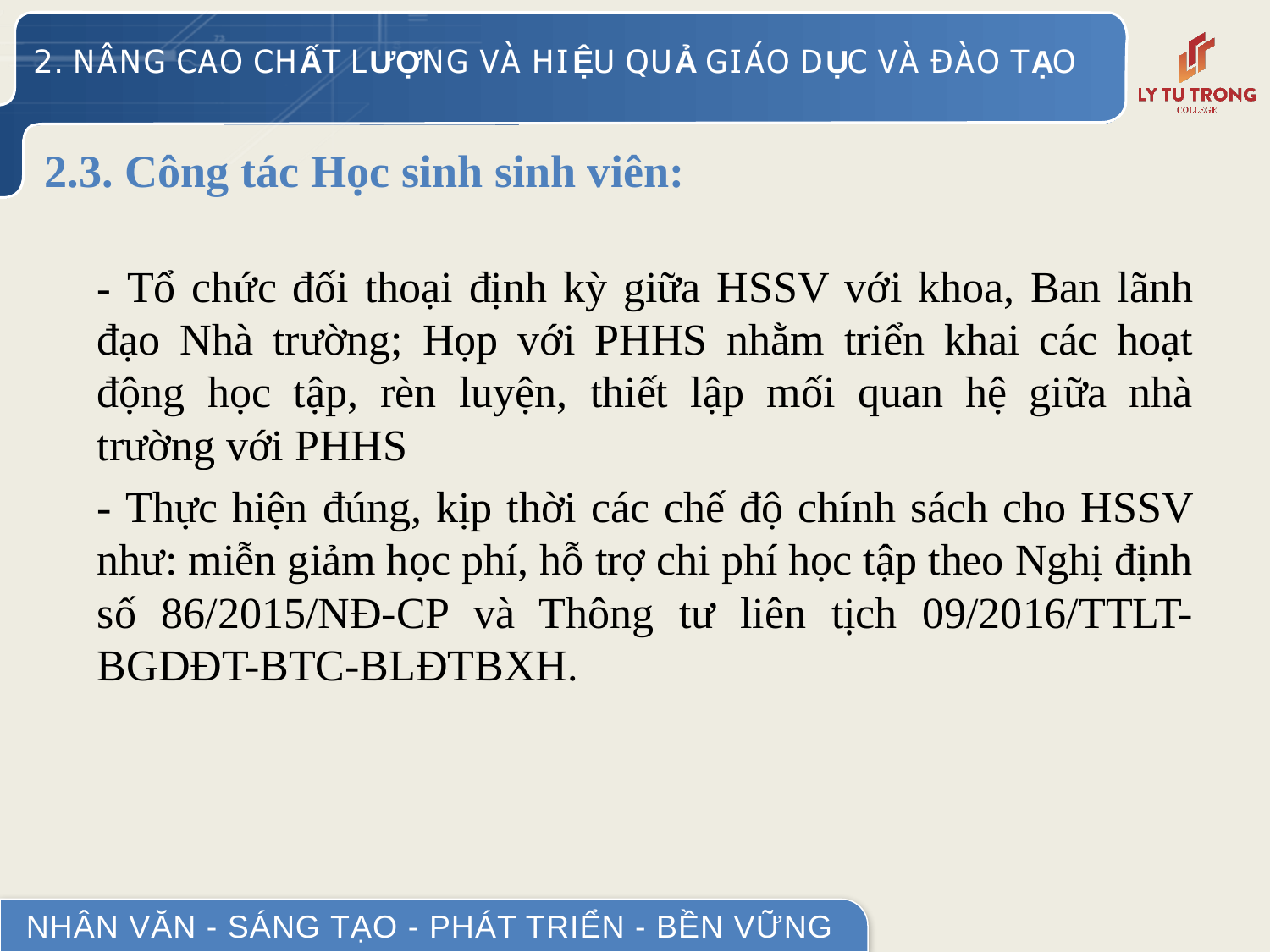

2. NÂNG CAO CHẤT LƯỢNG VÀ HIỆU QUẢ GIÁO DỤC VÀ ĐÀO TẠO
# 2.3. Công tác Học sinh sinh viên:
- Tổ chức đối thoại định kỳ giữa HSSV với khoa, Ban lãnh đạo Nhà trường; Họp với PHHS nhằm triển khai các hoạt động học tập, rèn luyện, thiết lập mối quan hệ giữa nhà trường với PHHS
- Thực hiện đúng, kịp thời các chế độ chính sách cho HSSV như: miễn giảm học phí, hỗ trợ chi phí học tập theo Nghị định số 86/2015/NĐ-CP và Thông tư liên tịch 09/2016/TTLT-BGDĐT-BTC-BLĐTBXH.